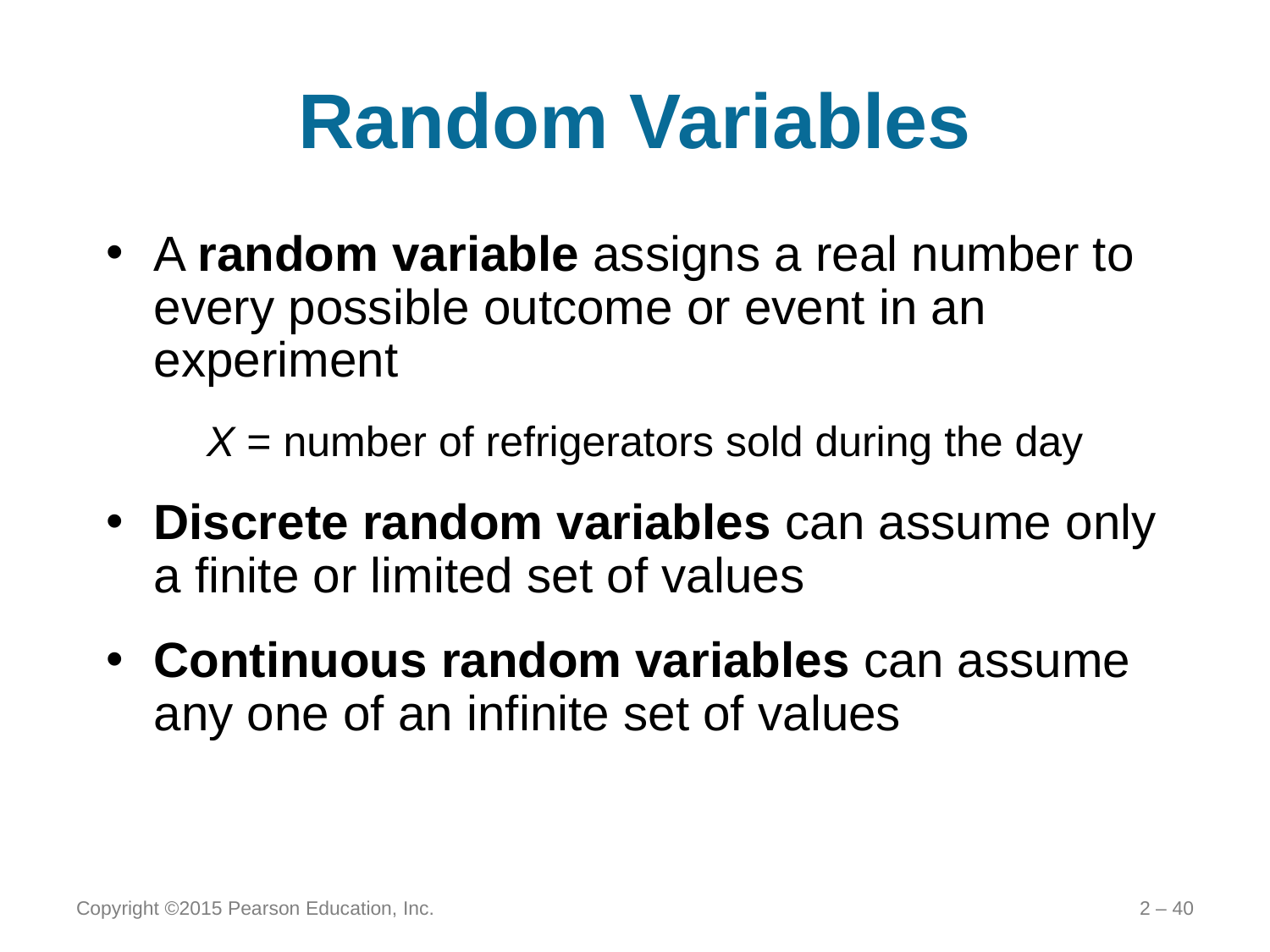

# Random Variables
A random variable assigns a real number to every possible outcome or event in an experiment
	X = number of refrigerators sold during the day
Discrete random variables can assume only a finite or limited set of values
Continuous random variables can assume any one of an infinite set of values

Copyright ©2015 Pearson Education, Inc.
2 – 40